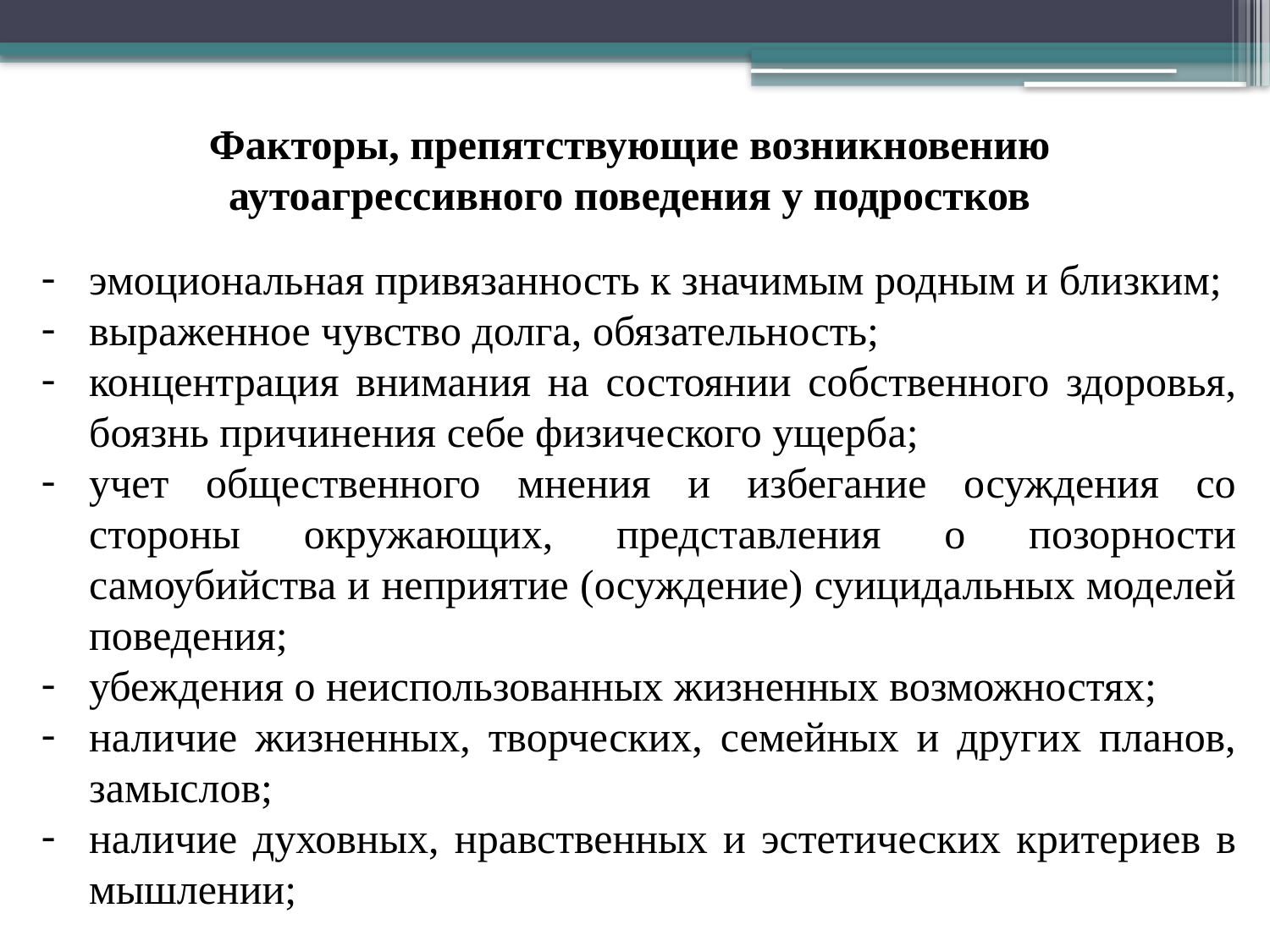

Факторы, препятствующие возникновению аутоагрессивного поведения у подростков
эмоциональная привязанность к значимым родным и близким;
выраженное чувство долга, обязательность;
концентрация внимания на состоянии собственного здоровья, боязнь причинения себе физического ущерба;
учет общественного мнения и избегание осуждения со стороны окружающих, представления о позорности самоубийства и неприятие (осуждение) суицидальных моделей поведения;
убеждения о неиспользованных жизненных возможностях;
наличие жизненных, творческих, семейных и других планов, замыслов;
наличие духовных, нравственных и эстетических критериев в мышлении;